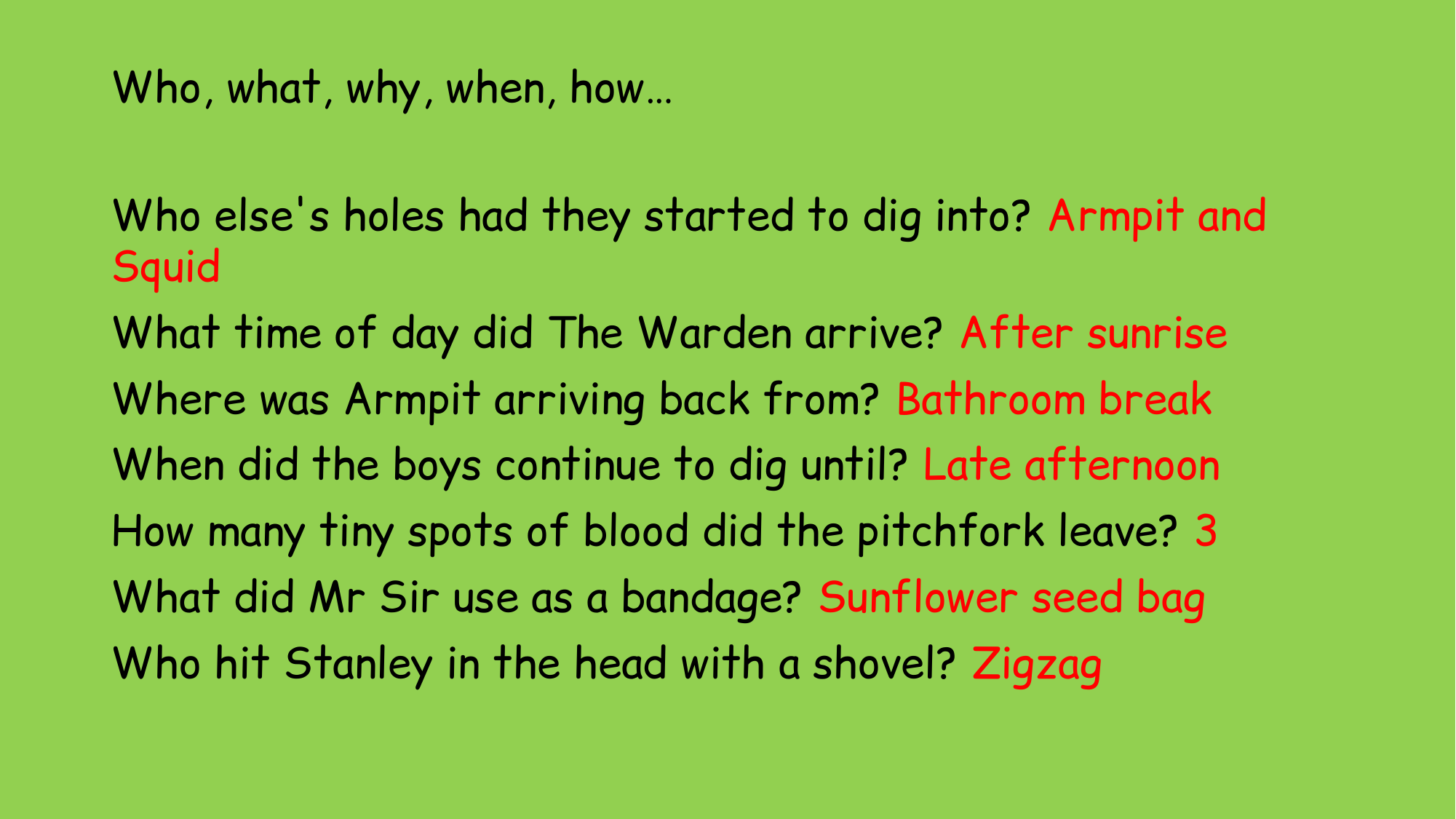

Who, what, why, when, how…

Who else's holes had they started to dig into? Armpit and Squid
What time of day did The Warden arrive? After sunrise
Where was Armpit arriving back from? Bathroom break
When did the boys continue to dig until? Late afternoon
How many tiny spots of blood did the pitchfork leave? 3
What did Mr Sir use as a bandage? Sunflower seed bag
Who hit Stanley in the head with a shovel? Zigzag